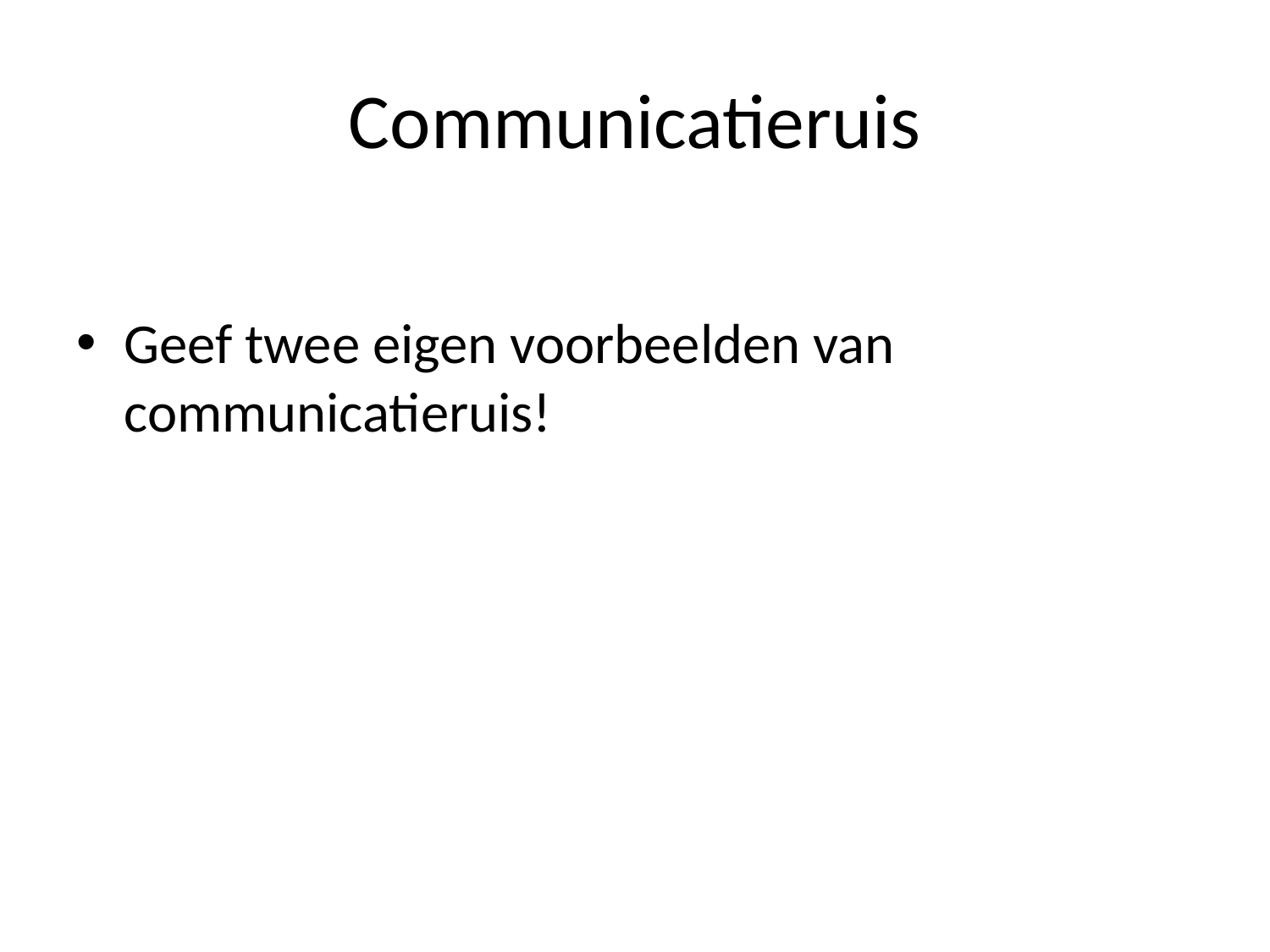

# Communicatieruis

Geef twee eigen voorbeelden van communicatieruis!